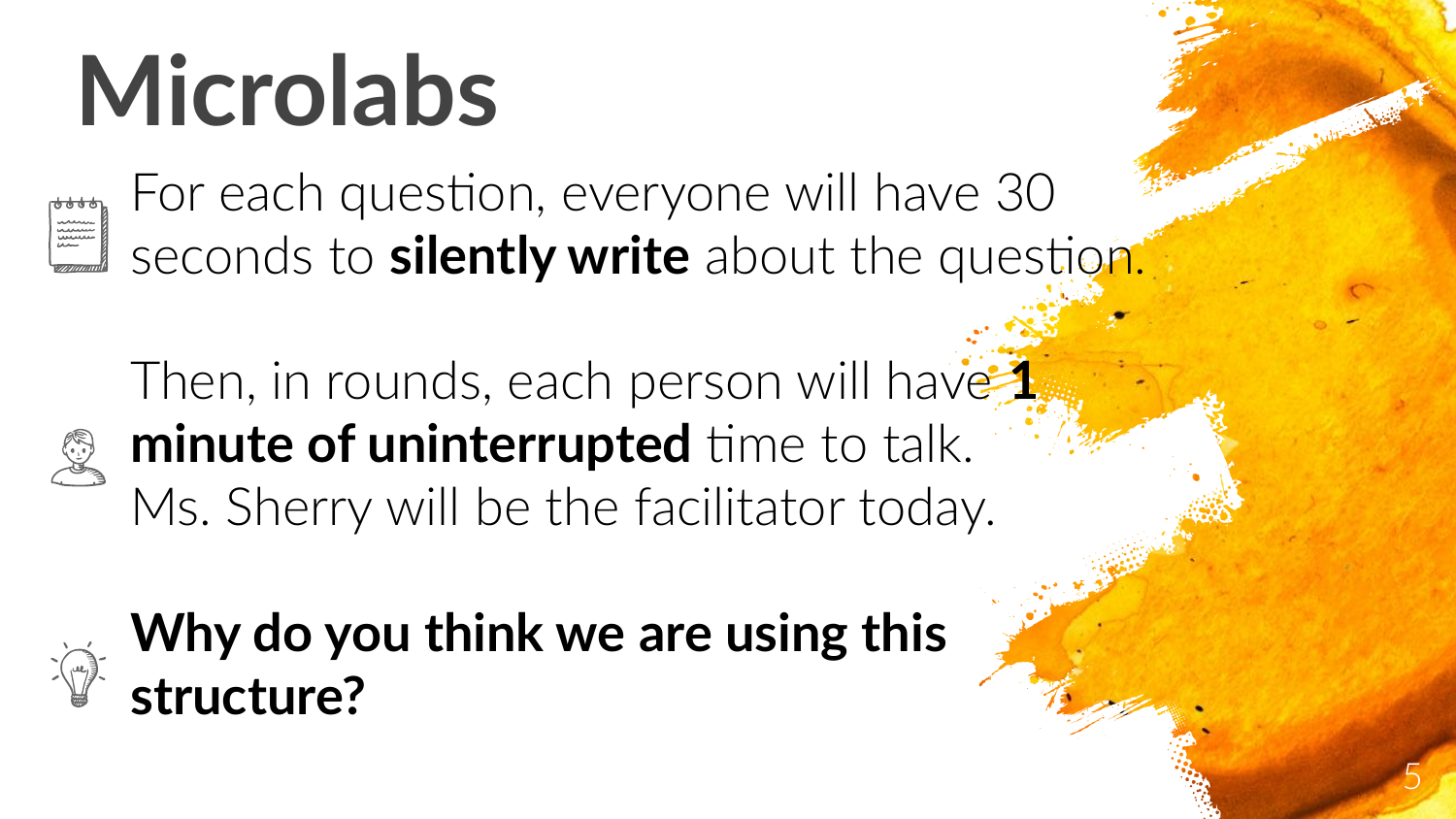

# Microlabs
For each question, everyone will have 30 seconds to silently write about the question.
Then, in rounds, each person will have 1 minute of uninterrupted time to talk.
Ms. Sherry will be the facilitator today.
Why do you think we are using this structure?

5